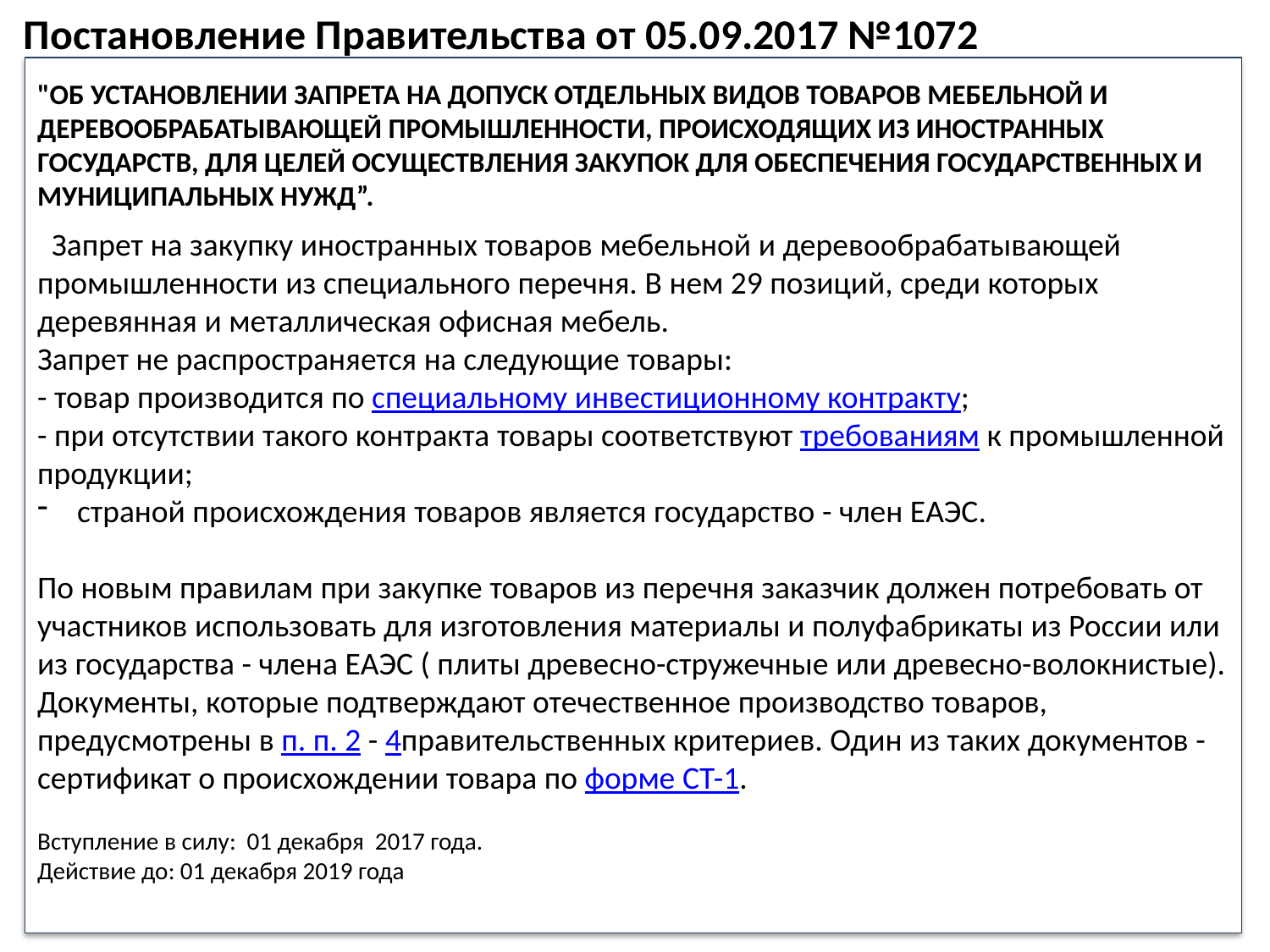

Постановление Правительства от 05.09.2017 №1072
"ОБ УСТАНОВЛЕНИИ ЗАПРЕТА НА ДОПУСК ОТДЕЛЬНЫХ ВИДОВ ТОВАРОВ МЕБЕЛЬНОЙ И ДЕРЕВООБРАБАТЫВАЮЩЕЙ ПРОМЫШЛЕННОСТИ, ПРОИСХОДЯЩИХ ИЗ ИНОСТРАННЫХ ГОСУДАРСТВ, ДЛЯ ЦЕЛЕЙ ОСУЩЕСТВЛЕНИЯ ЗАКУПОК ДЛЯ ОБЕСПЕЧЕНИЯ ГОСУДАРСТВЕННЫХ И МУНИЦИПАЛЬНЫХ НУЖД”.

  Запрет на закупку иностранных товаров мебельной и деревообрабатывающей промышленности из специального перечня. В нем 29 позиций, среди которых деревянная и металлическая офисная мебель.
Запрет не распространяется на следующие товары:
- товар производится по специальному инвестиционному контракту;
- при отсутствии такого контракта товары соответствуют требованиям к промышленной продукции;
страной происхождения товаров является государство - член ЕАЭС.

По новым правилам при закупке товаров из перечня заказчик должен потребовать от участников использовать для изготовления материалы и полуфабрикаты из России или из государства - члена ЕАЭС ( плиты древесно-стружечные или древесно-волокнистые).
Документы, которые подтверждают отечественное производство товаров, предусмотрены в п. п. 2 - 4правительственных критериев. Один из таких документов - сертификат о происхождении товара по форме СТ-1.

Вступление в силу:  01 декабря  2017 года.
Действие до: 01 декабря 2019 года

29